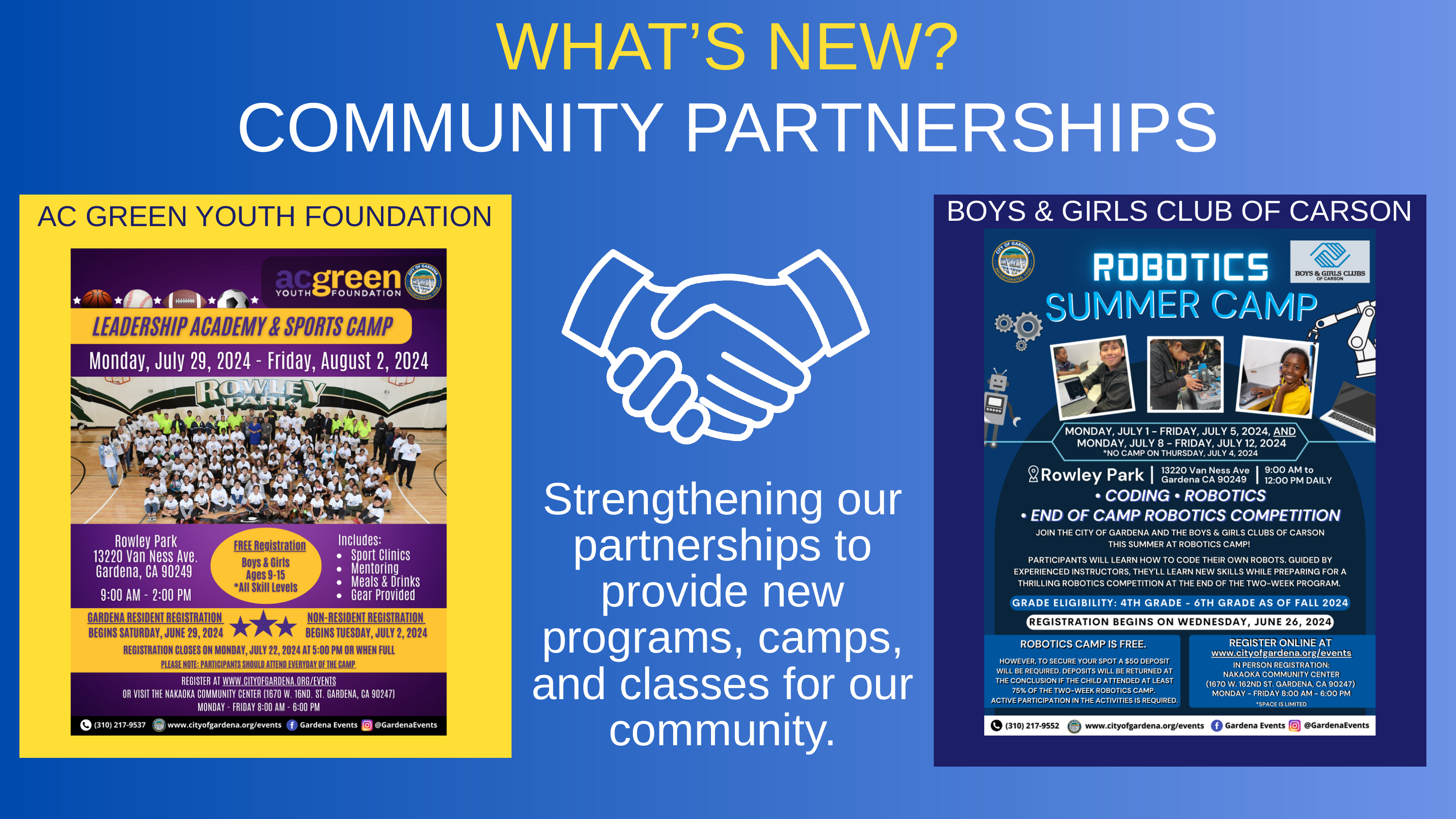

WHAT’S NEW?
COMMUNITY PARTNERSHIPS

BOYS & GIRLS CLUB OF CARSON
AC GREEN YOUTH FOUNDATION

Strengthening our partnerships to provide new programs, camps, and classes for our community.